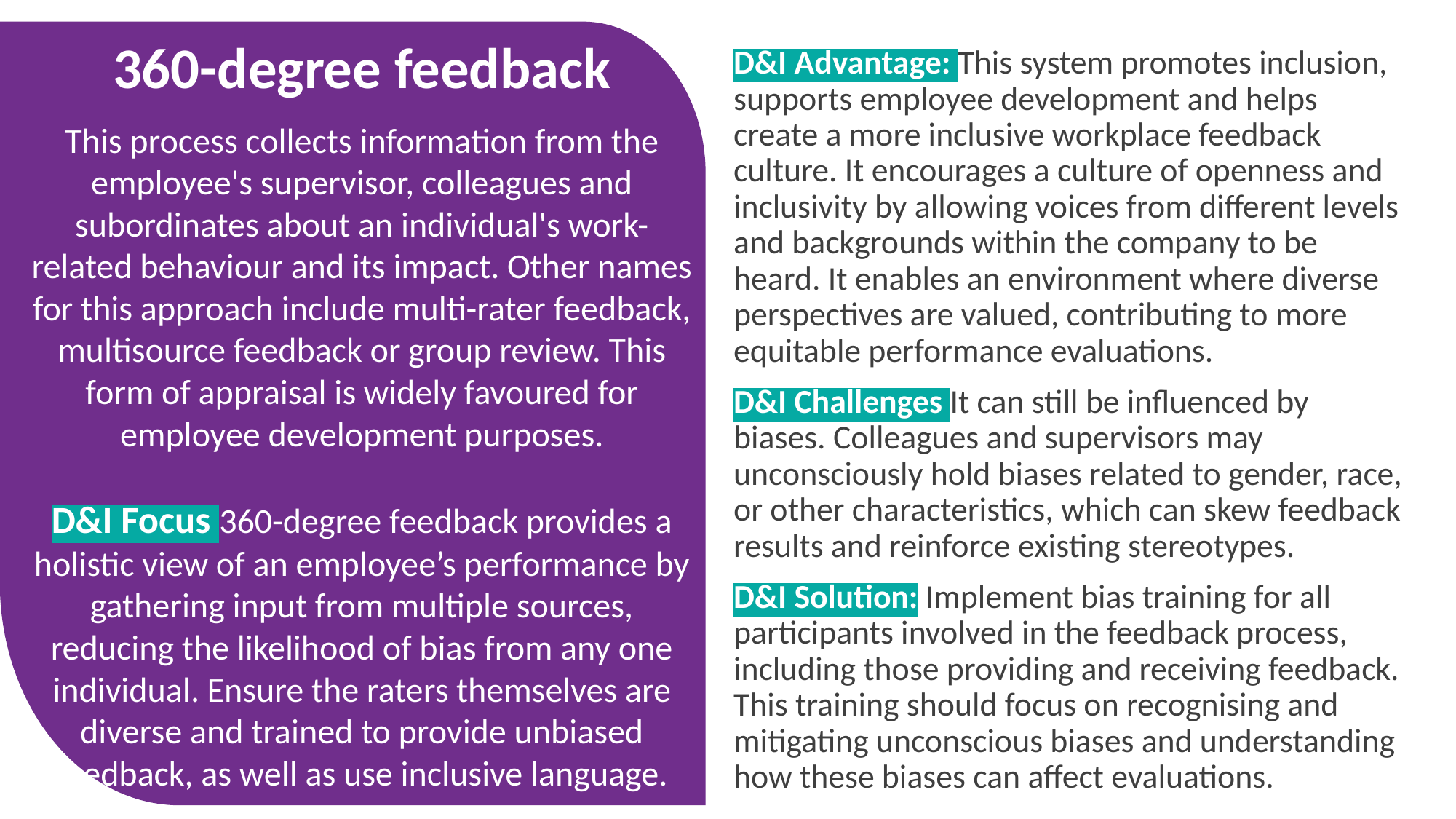

D&I Advantage: This system promotes inclusion, supports employee development and helps create a more inclusive workplace feedback culture. It encourages a culture of openness and inclusivity by allowing voices from different levels and backgrounds within the company to be heard. It enables an environment where diverse perspectives are valued, contributing to more equitable performance evaluations.
D&I Challenges It can still be influenced by biases. Colleagues and supervisors may unconsciously hold biases related to gender, race, or other characteristics, which can skew feedback results and reinforce existing stereotypes.
D&I Solution: Implement bias training for all participants involved in the feedback process, including those providing and receiving feedback. This training should focus on recognising and mitigating unconscious biases and understanding how these biases can affect evaluations.
360-degree feedback

This process collects information from the employee's supervisor, colleagues and subordinates about an individual's work-related behaviour and its impact. Other names for this approach include multi-rater feedback, multisource feedback or group review. This form of appraisal is widely favoured for employee development purposes.

D&I Focus 360-degree feedback provides a holistic view of an employee’s performance by gathering input from multiple sources, reducing the likelihood of bias from any one individual. Ensure the raters themselves are diverse and trained to provide unbiased feedback, as well as use inclusive language.